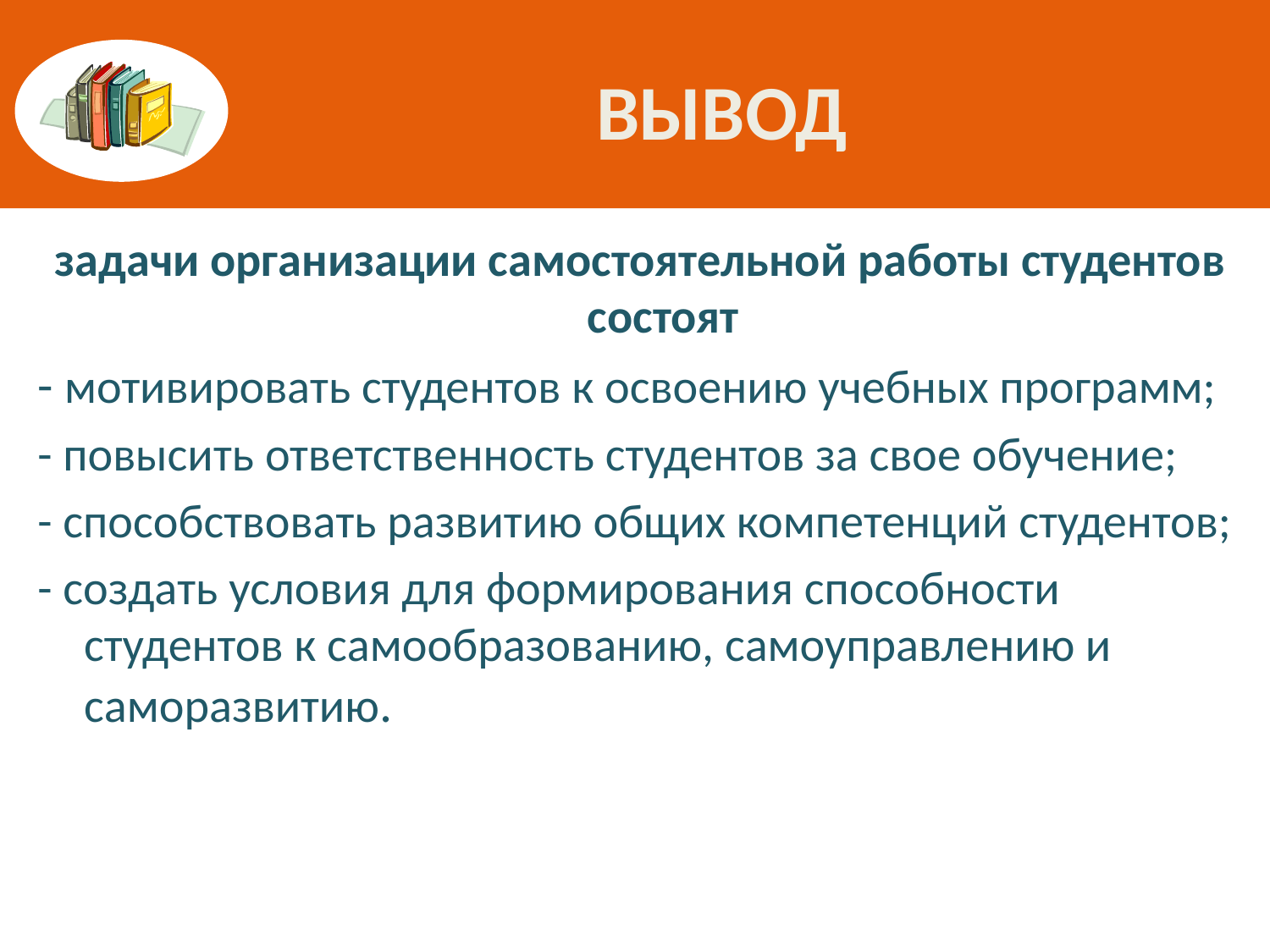

# ВЫВОД
задачи организации самостоятельной работы студентов состоят
- мотивировать студентов к освоению учебных программ;
- повысить ответственность студентов за свое обучение;
- способствовать развитию общих компетенций студентов;
- создать условия для формирования способности студентов к самообразованию, самоуправлению и саморазвитию.